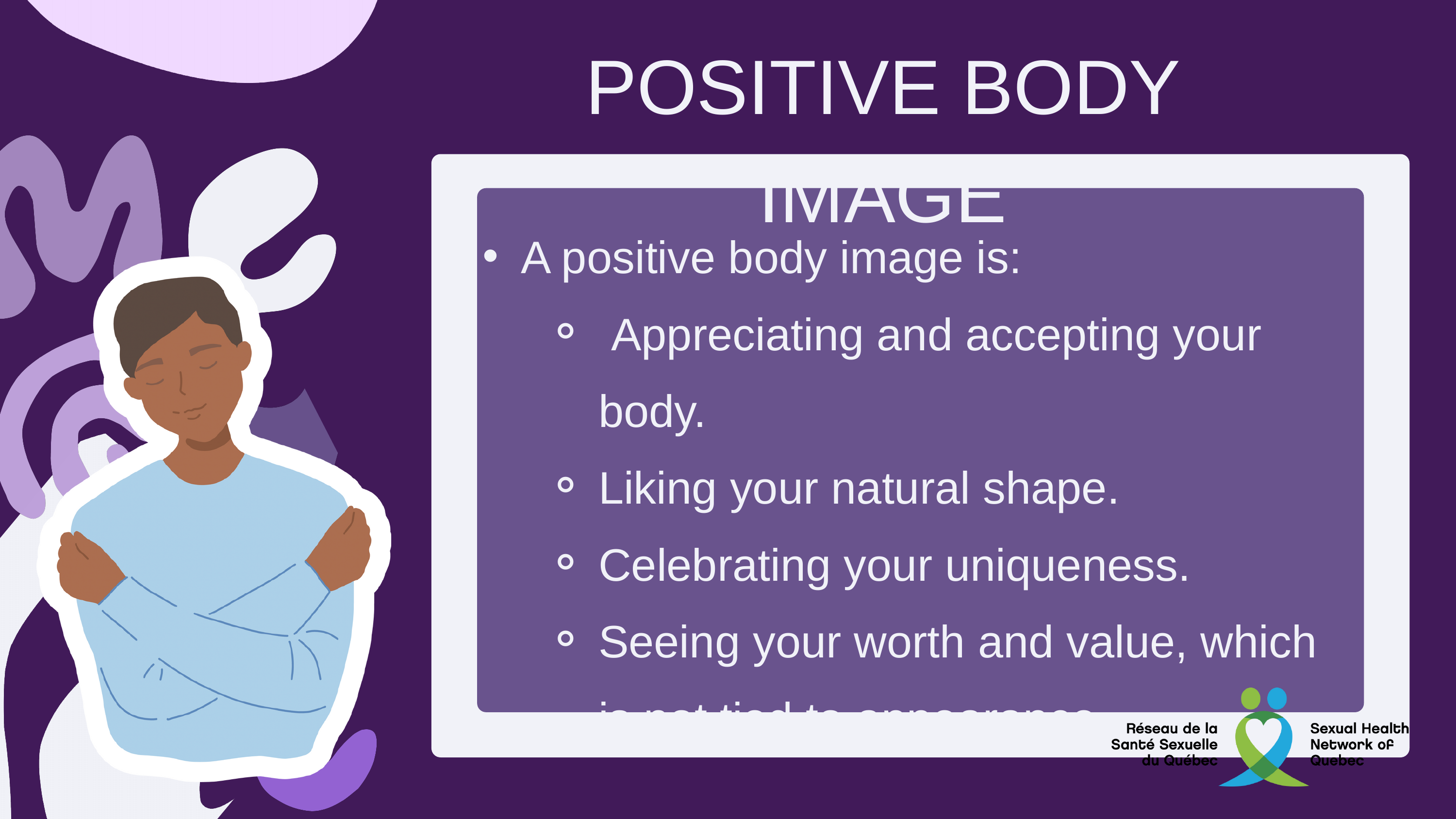

POSITIVE BODY IMAGE

A positive body image is:
 Appreciating and accepting your body.
Liking your natural shape.
Celebrating your uniqueness.
Seeing your worth and value, which is not tied to appearance..